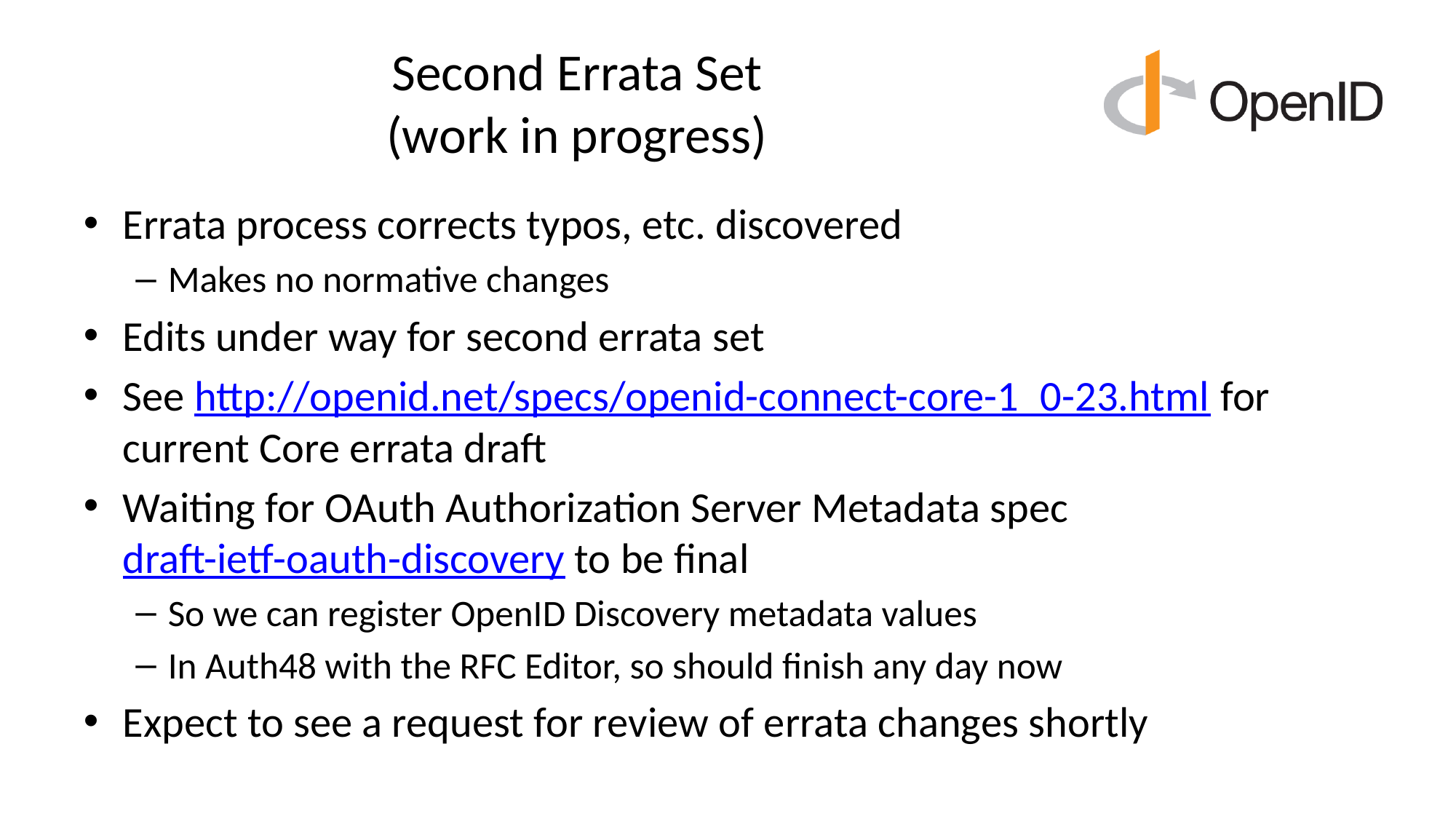

# Second Errata Set (work in progress)
Errata process corrects typos, etc. discovered
Makes no normative changes
Edits under way for second errata set
See http://openid.net/specs/openid-connect-core-1_0-23.html for current Core errata draft
Waiting for OAuth Authorization Server Metadata spec
draft-ietf-oauth-discovery to be final
So we can register OpenID Discovery metadata values
In Auth48 with the RFC Editor, so should finish any day now
Expect to see a request for review of errata changes shortly